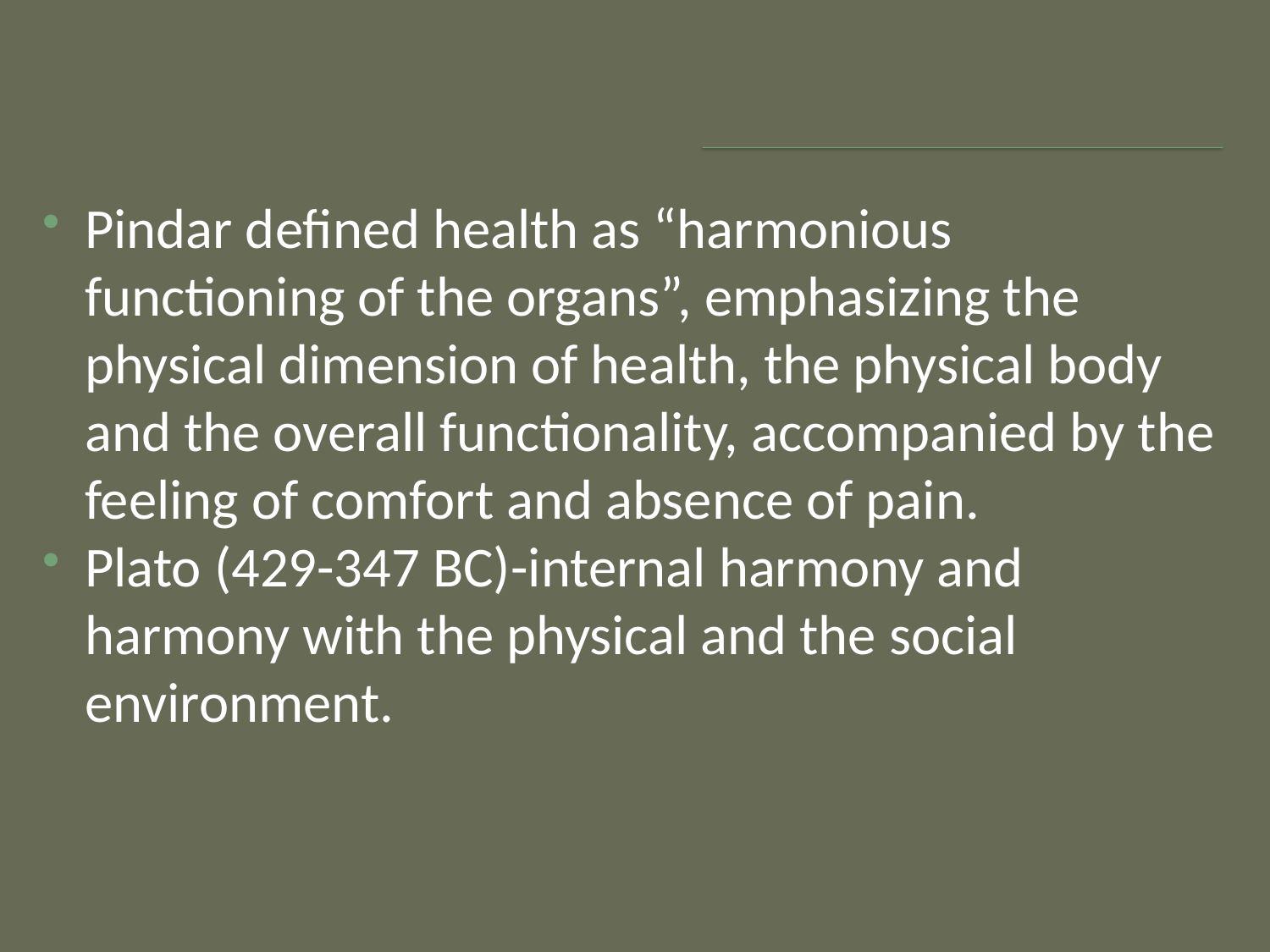

#

Pindar defined health as “harmonious functioning of the organs”, emphasizing the physical dimension of health, the physical body and the overall functionality, accompanied by the feeling of comfort and absence of pain.
Plato (429-347 BC)-internal harmony and harmony with the physical and the social environment.